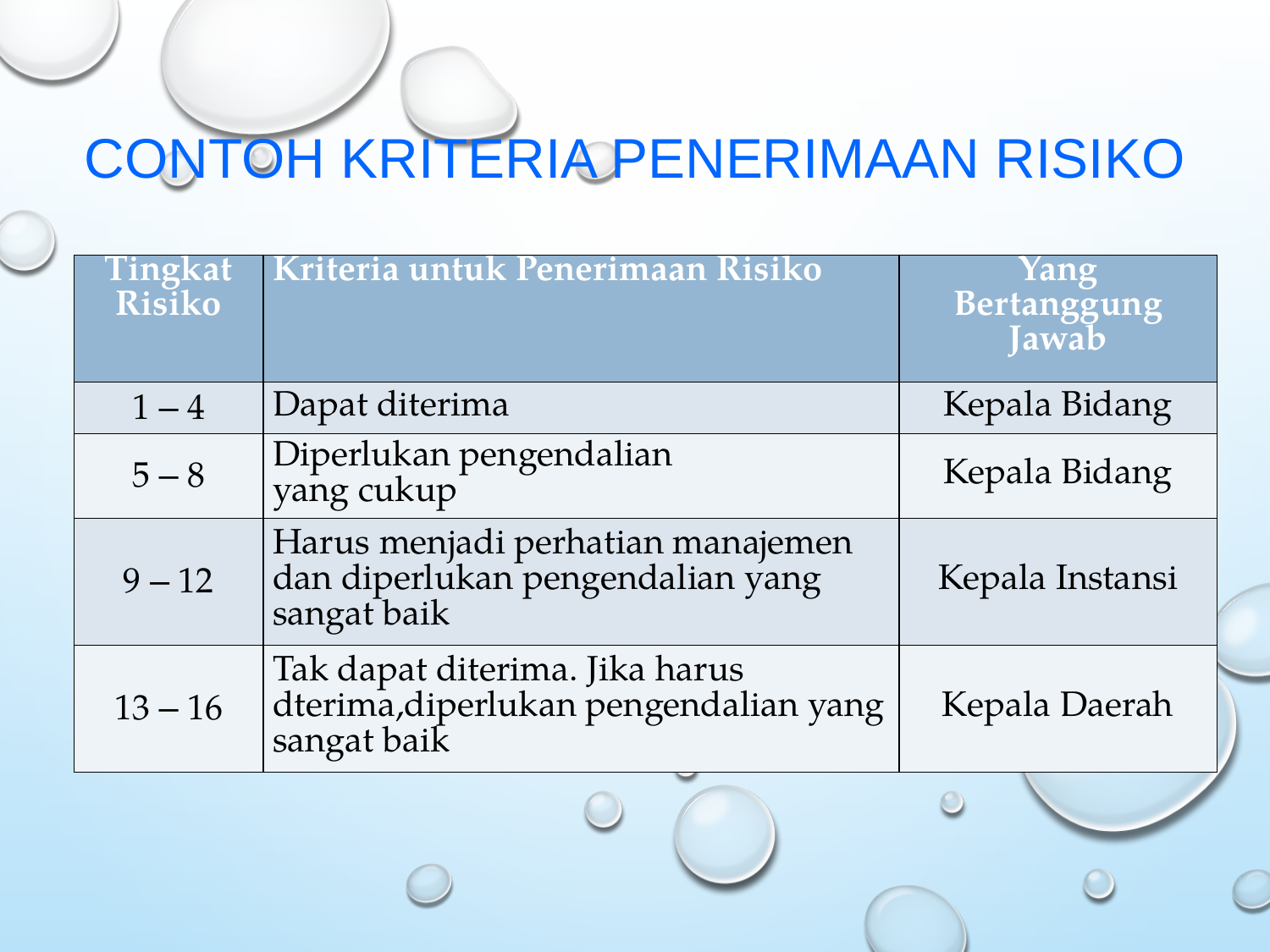

# Contoh Kriteria Penerimaan Risiko
| Tingkat Risiko | Kriteria untuk Penerimaan Risiko | Yang Bertanggung Jawab |
| --- | --- | --- |
| 1 – 4 | Dapat diterima | Kepala Bidang |
| 5 – 8 | Diperlukan pengendalian yang cukup | Kepala Bidang |
| 9 – 12 | Harus menjadi perhatian manajemen dan diperlukan pengendalian yang sangat baik | Kepala Instansi |
| 13 – 16 | Tak dapat diterima. Jika harus dterima,diperlukan pengendalian yang sangat baik | Kepala Daerah |